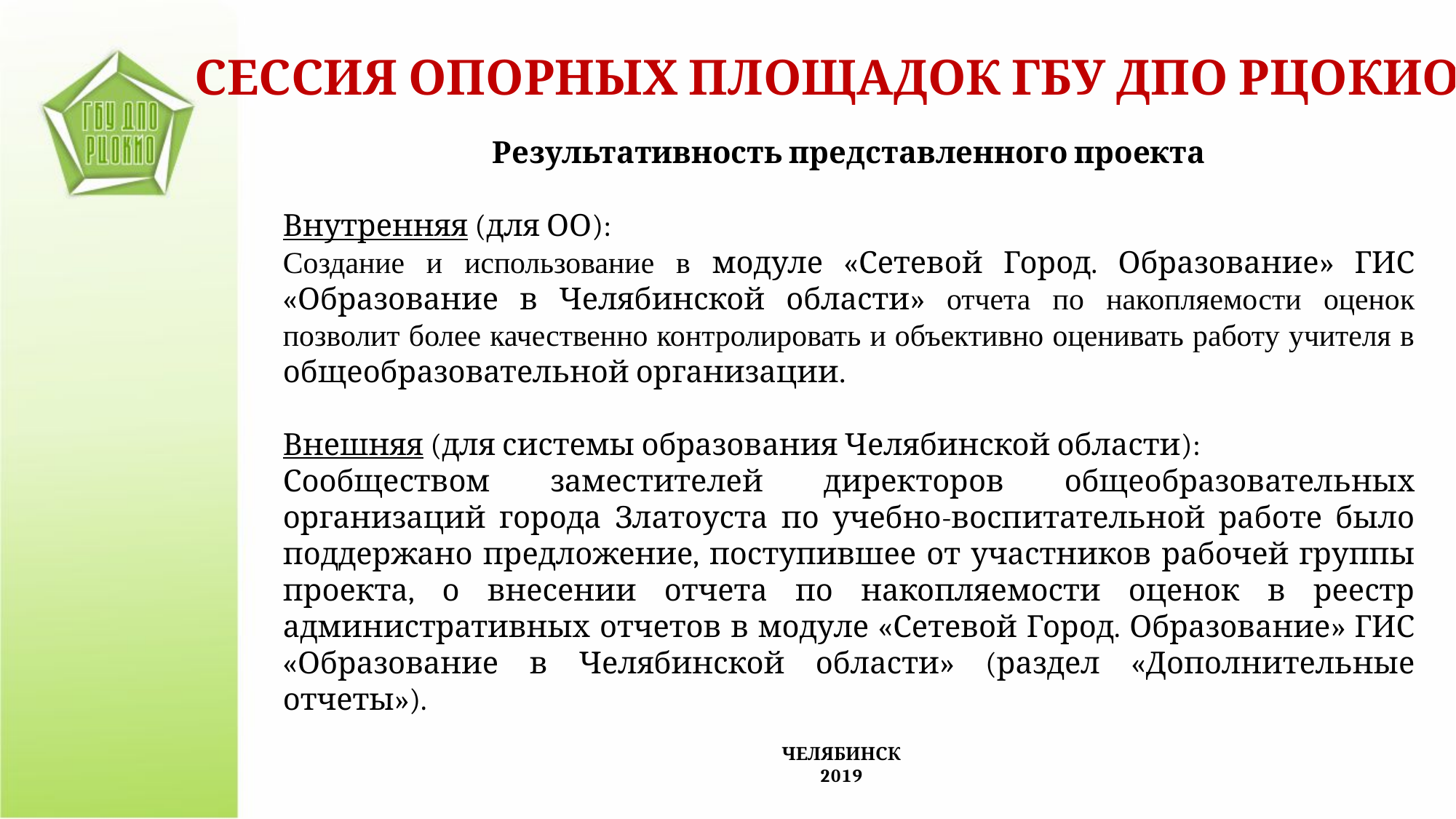

СЕССИЯ ОПОРНЫХ ПЛОЩАДОК ГБУ ДПО РЦОКИО
Результативность представленного проекта

Внутренняя (для ОО):
Создание и использование в модуле «Сетевой Город. Образование» ГИС «Образование в Челябинской области» отчета по накопляемости оценок позволит более качественно контролировать и объективно оценивать работу учителя в общеобразовательной организации.

Внешняя (для системы образования Челябинской области):
Сообществом заместителей директоров общеобразовательных организаций города Златоуста по учебно-воспитательной работе было поддержано предложение, поступившее от участников рабочей группы проекта, о внесении отчета по накопляемости оценок в реестр административных отчетов в модуле «Сетевой Город. Образование» ГИС «Образование в Челябинской области» (раздел «Дополнительные отчеты»).
ЧЕЛЯБИНСК
2019